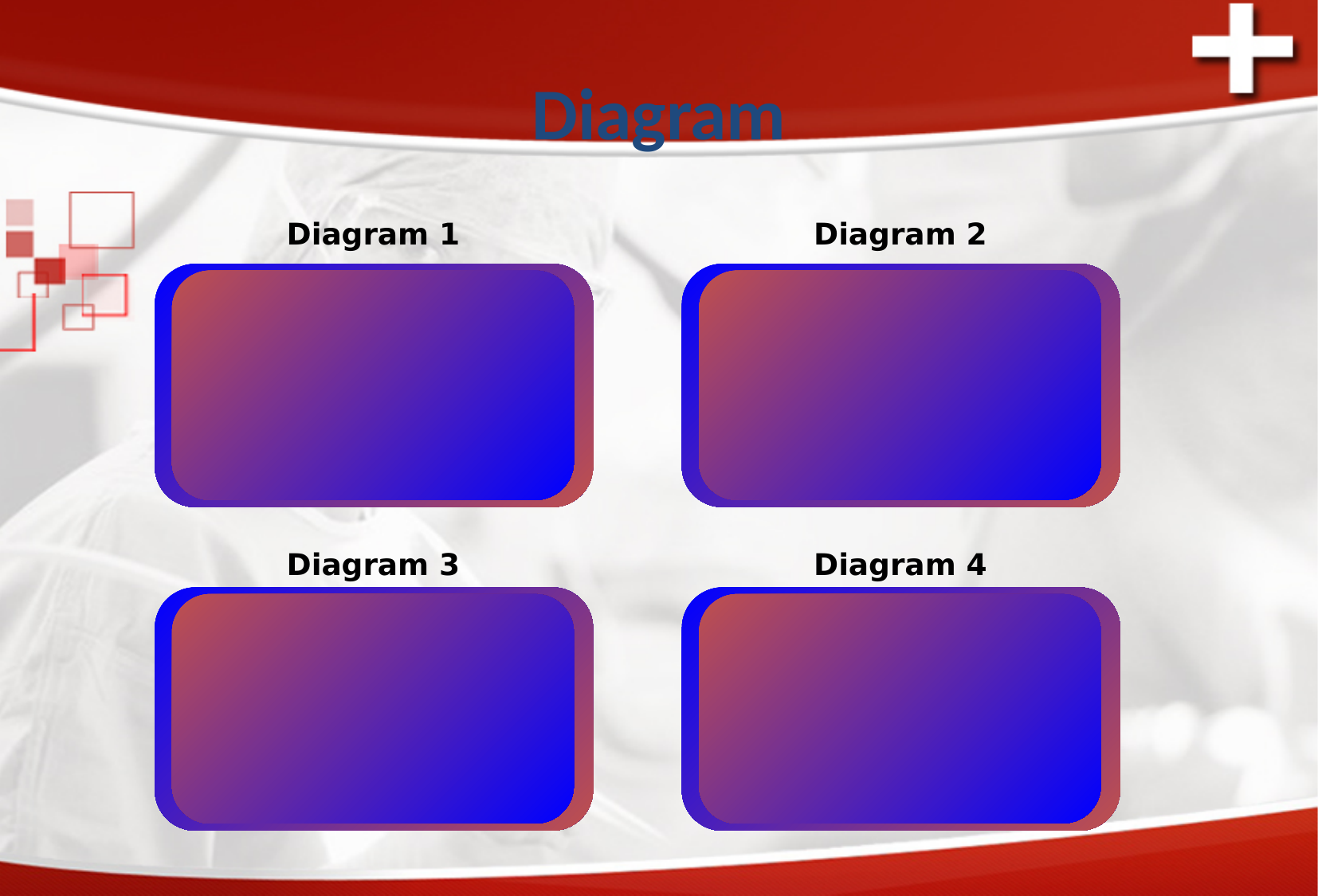

# Diagram
Diagram 1
Diagram 2

Diagram 3
Diagram 4